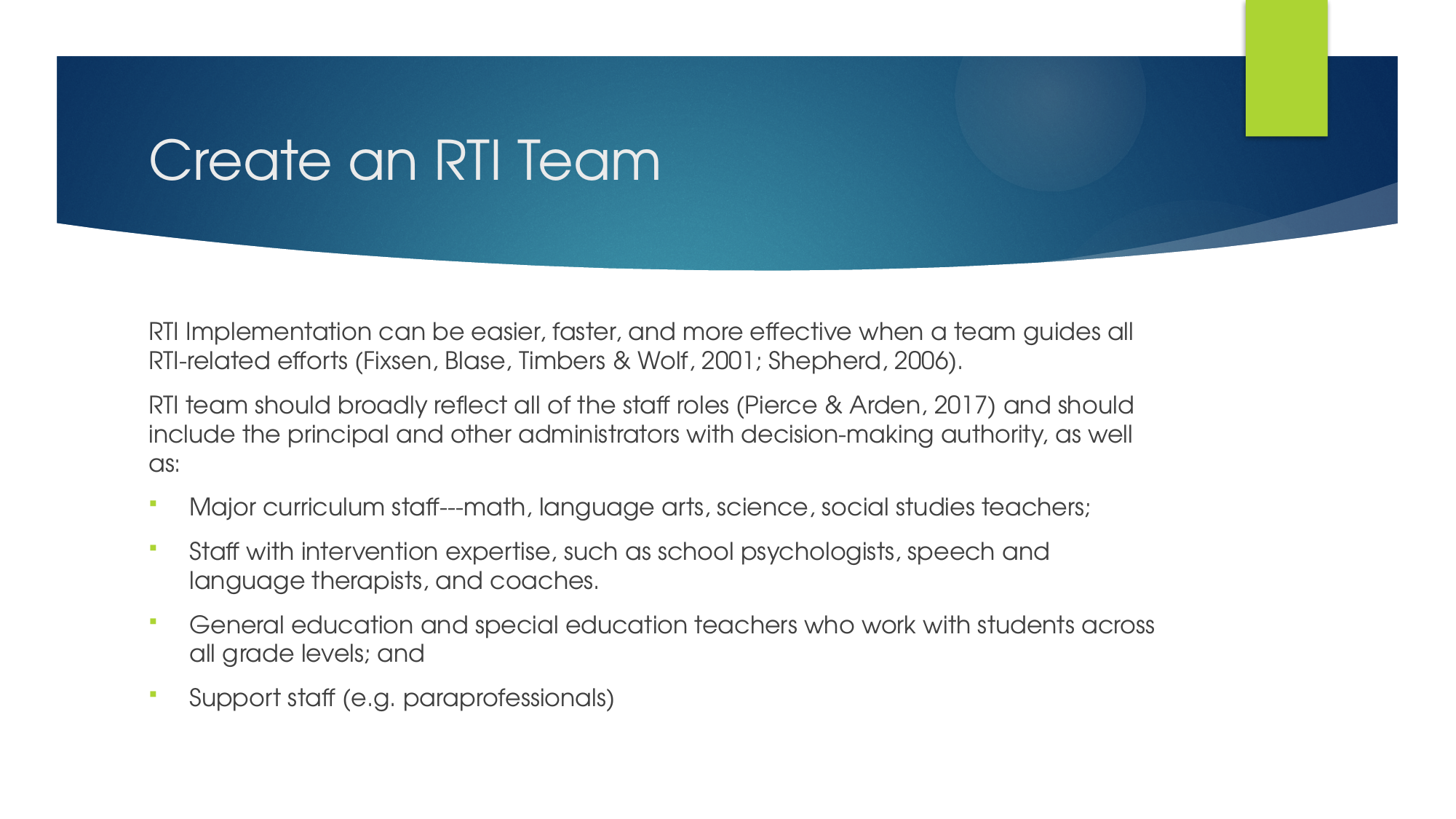

# Create an RTI Team
RTI Implementation can be easier, faster, and more effective when a team guides all RTI-related efforts (Fixsen, Blase, Timbers & Wolf, 2001; Shepherd, 2006).
RTI team should broadly reflect all of the staff roles (Pierce & Arden, 2017) and should include the principal and other administrators with decision-making authority, as well as:
Major curriculum staff---math, language arts, science, social studies teachers;
Staff with intervention expertise, such as school psychologists, speech and language therapists, and coaches.
General education and special education teachers who work with students across all grade levels; and
Support staff (e.g. paraprofessionals)